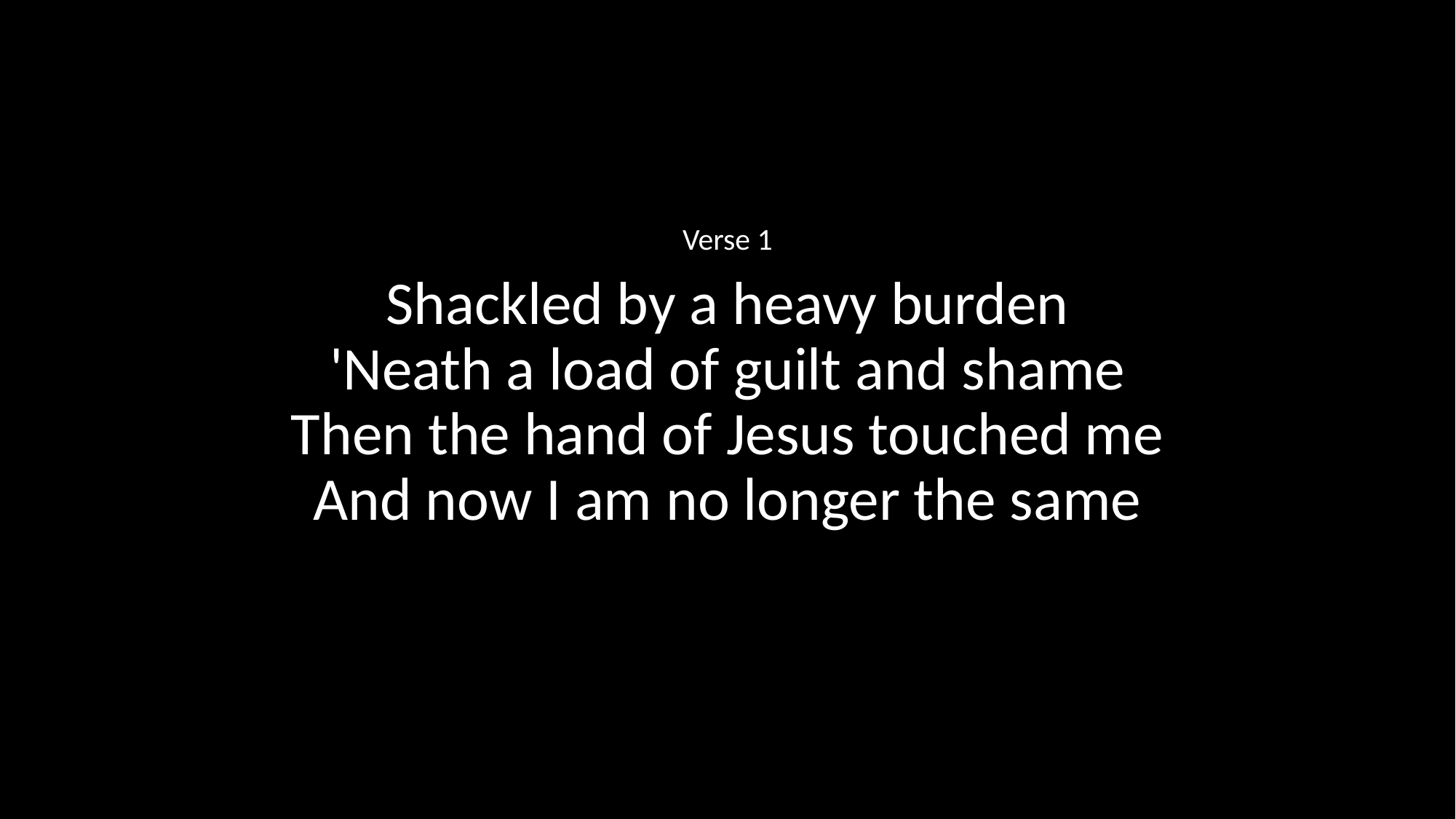

Verse 1
Shackled by a heavy burden
'Neath a load of guilt and shame
Then the hand of Jesus touched me
And now I am no longer the same